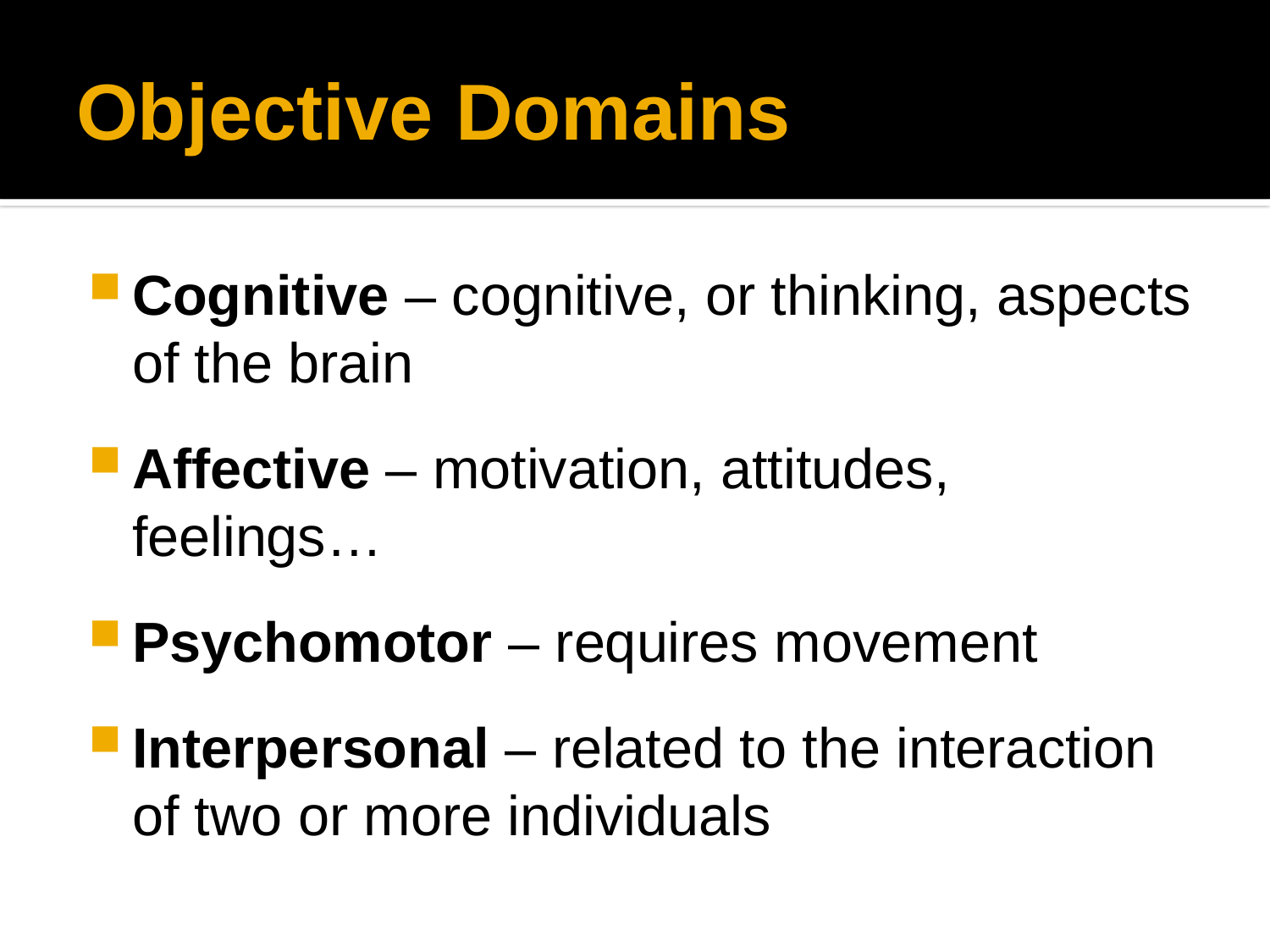

# Objective Domains
Cognitive – cognitive, or thinking, aspects of the brain

Affective – motivation, attitudes, feelings…

Psychomotor – requires movement

Interpersonal – related to the interaction of two or more individuals